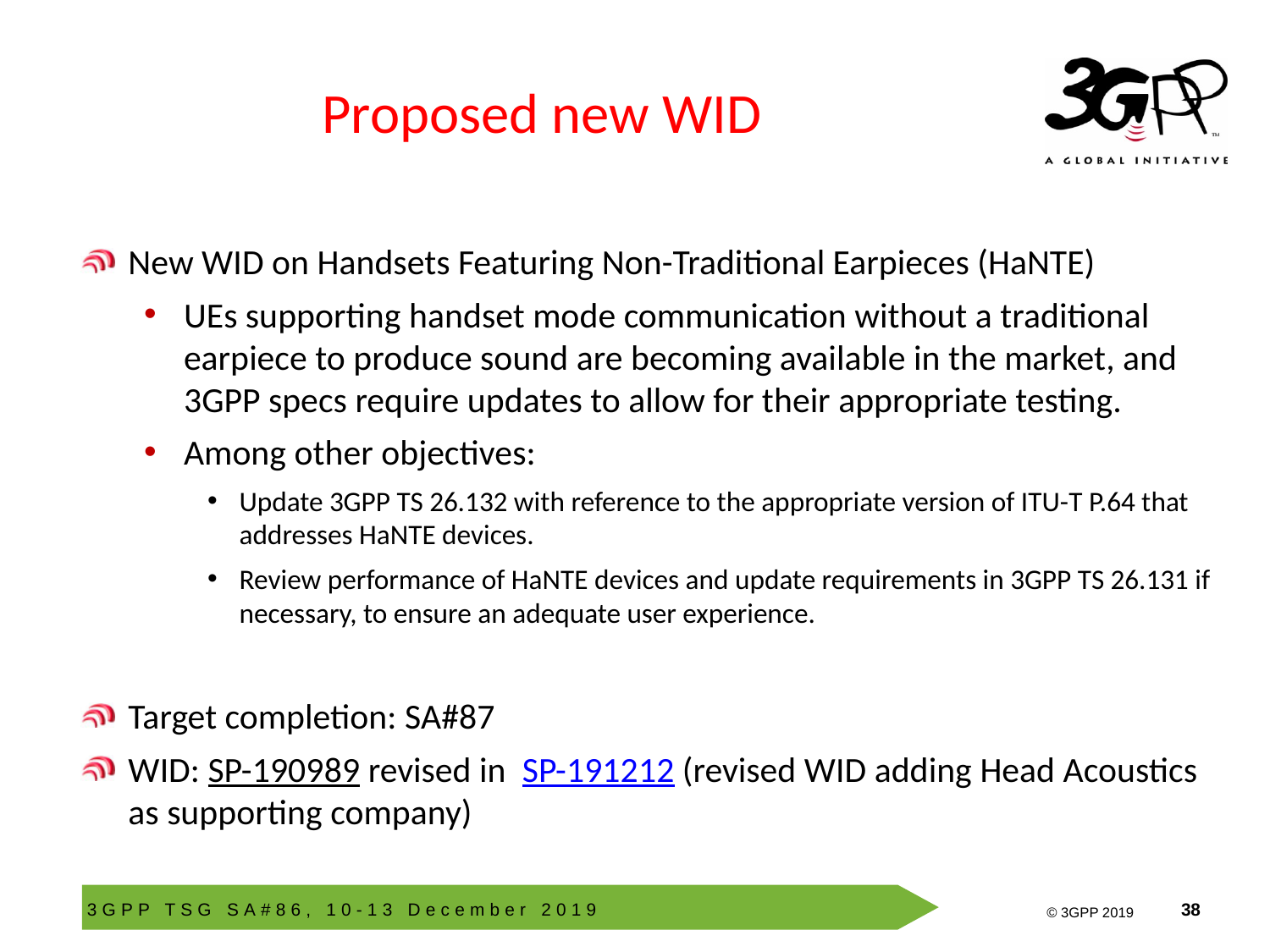

# Proposed new WID

New WID on Handsets Featuring Non-Traditional Earpieces (HaNTE)
UEs supporting handset mode communication without a traditional earpiece to produce sound are becoming available in the market, and 3GPP specs require updates to allow for their appropriate testing.
Among other objectives:
Update 3GPP TS 26.132 with reference to the appropriate version of ITU-T P.64 that addresses HaNTE devices.
Review performance of HaNTE devices and update requirements in 3GPP TS 26.131 if necessary, to ensure an adequate user experience.

Target completion: SA#87
WID: SP-190989 revised in  SP-191212 (revised WID adding Head Acoustics as supporting company)